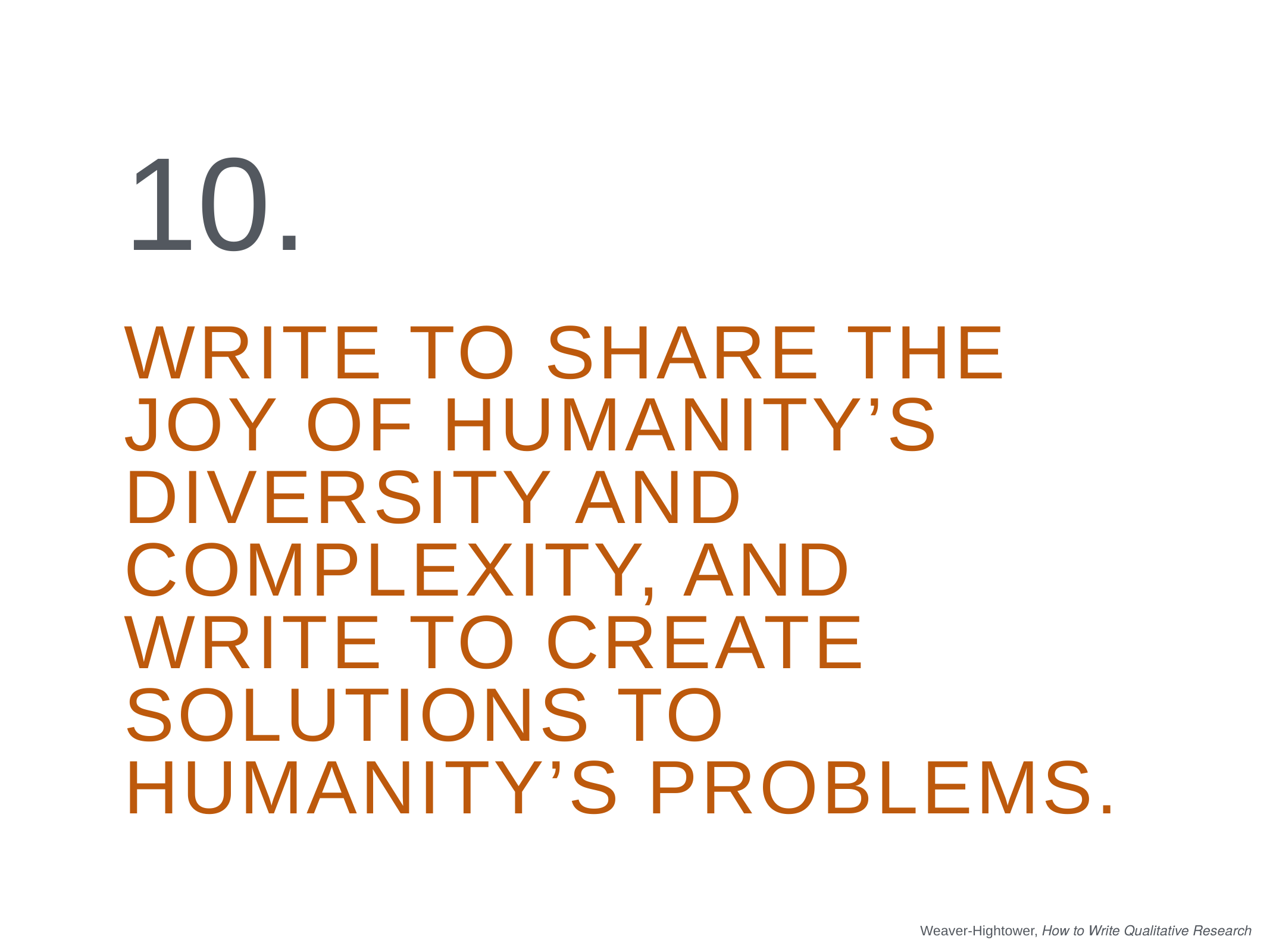

10.
Write to share the joy of humanity’s diversity and complexity, and write to create solutions to humanity’s problems.